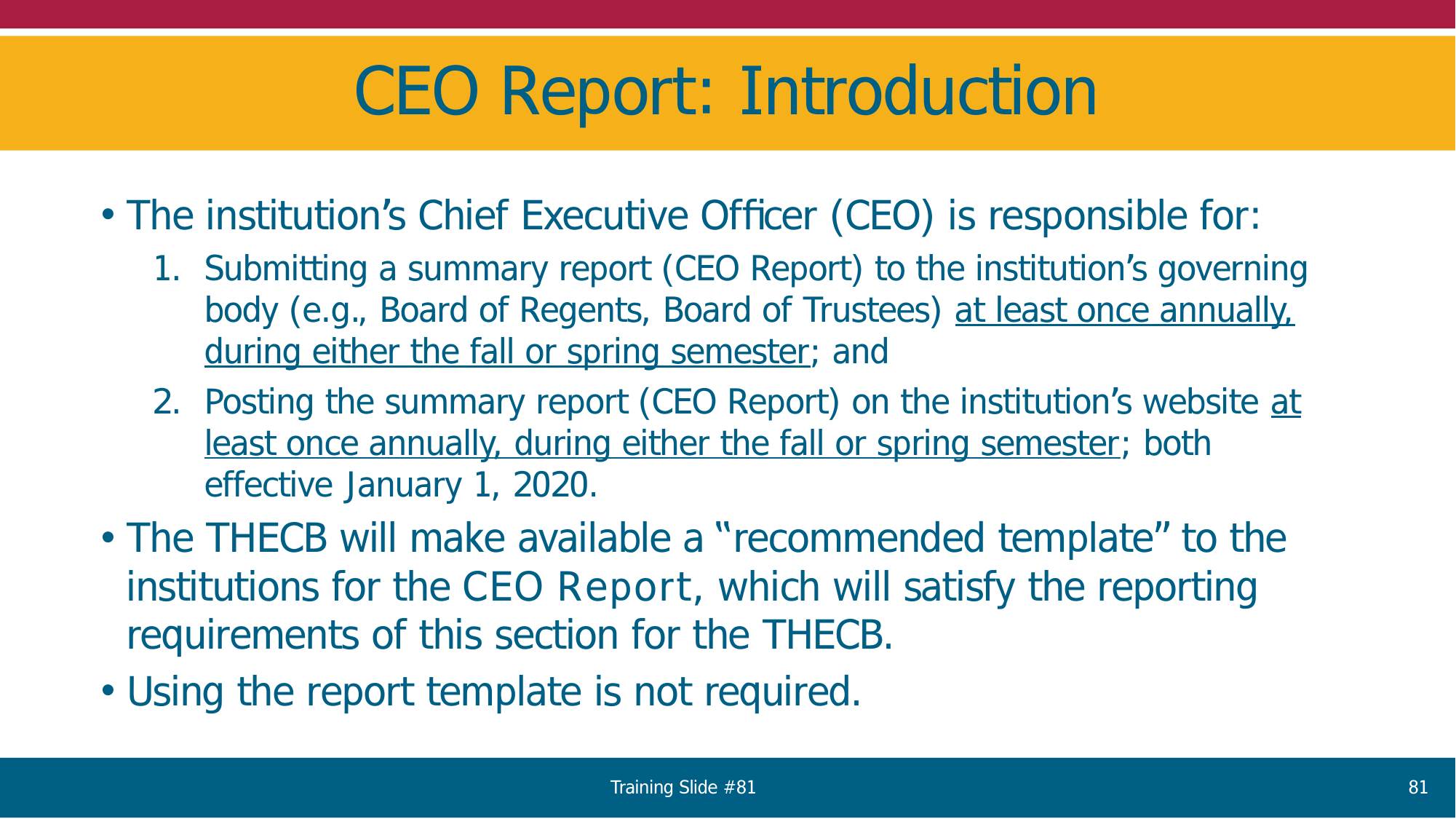

# CEO Report: Introduction
The institution’s Chief Executive Officer (CEO) is responsible for:
Submitting a summary report (CEO Report) to the institution’s governing body (e.g., Board of Regents, Board of Trustees) at least once annually, during either the fall or spring semester; and
Posting the summary report (CEO Report) on the institution’s website at least once annually, during either the fall or spring semester; both effective January 1, 2020.
The THECB will make available a “recommended template” to the institutions for the CEO Report, which will satisfy the reporting requirements of this section for the THECB.
Using the report template is not required.
Training Slide #81
81